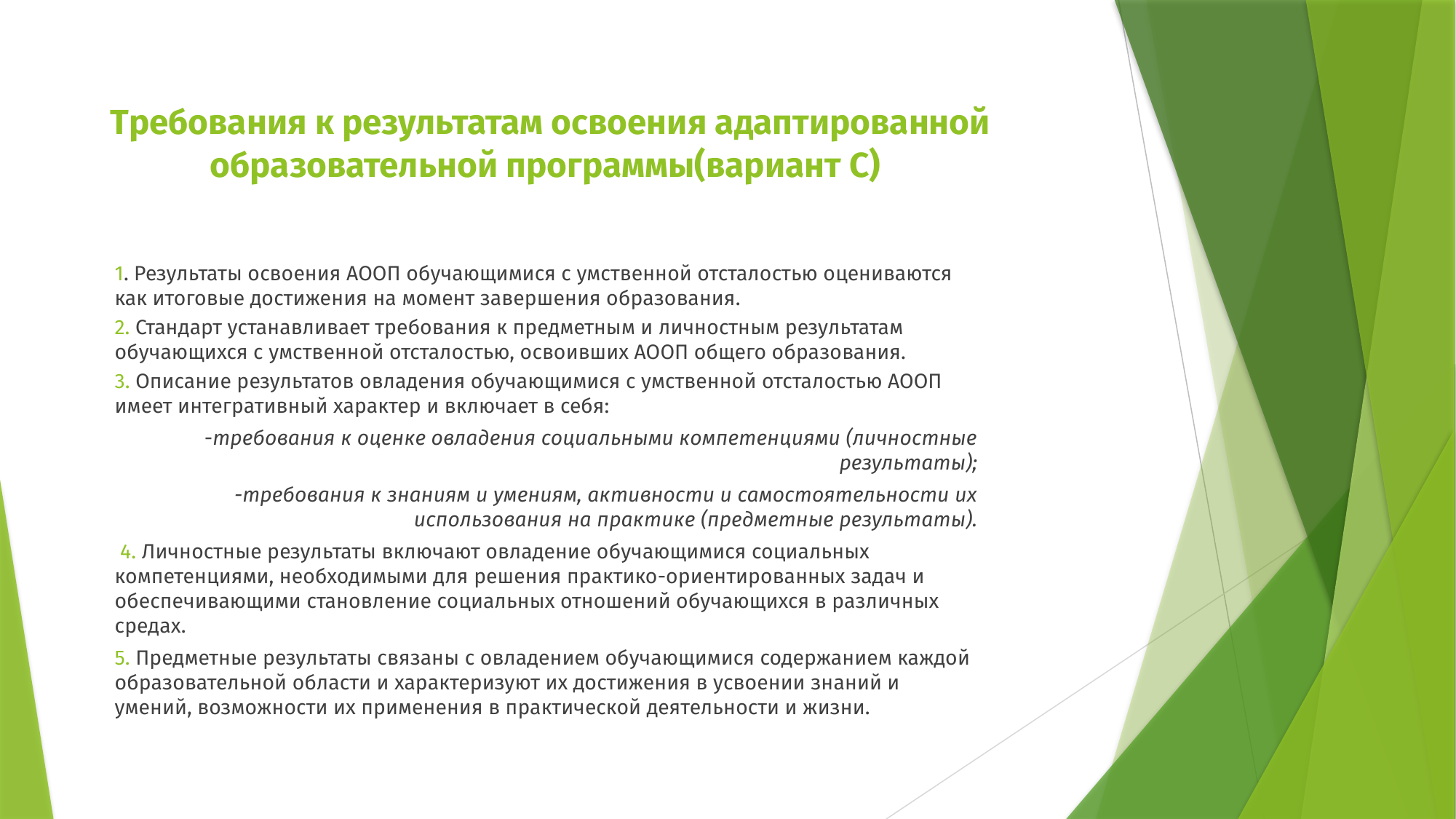

Требования к результатам освоения адаптированной образовательной программы(вариант С)
1. Результаты освоения АООП обучающимися с умственной отсталостью оцениваются как итоговые достижения на момент завершения образования.
2. Стандарт устанавливает требования к предметным и личностным результатам обучающихся с умственной отсталостью, освоивших АООП общего образования.
3. Описание результатов овладения обучающимися с умственной отсталостью АООП имеет интегративный характер и включает в себя:
-требования к оценке овладения социальными компетенциями (личностные результаты);
-требования к знаниям и умениям, активности и самостоятельности их использования на практике (предметные результаты).
 4. Личностные результаты включают овладение обучающимися социальных  компетенциями, необходимыми для решения практико-ориентированных задач и обеспечивающими становление социальных отношений обучающихся в различных средах.
5. Предметные результаты связаны с овладением обучающимися содержанием каждой образовательной области и характеризуют их достижения в усвоении знаний и умений, возможности их применения в практической деятельности и жизни.